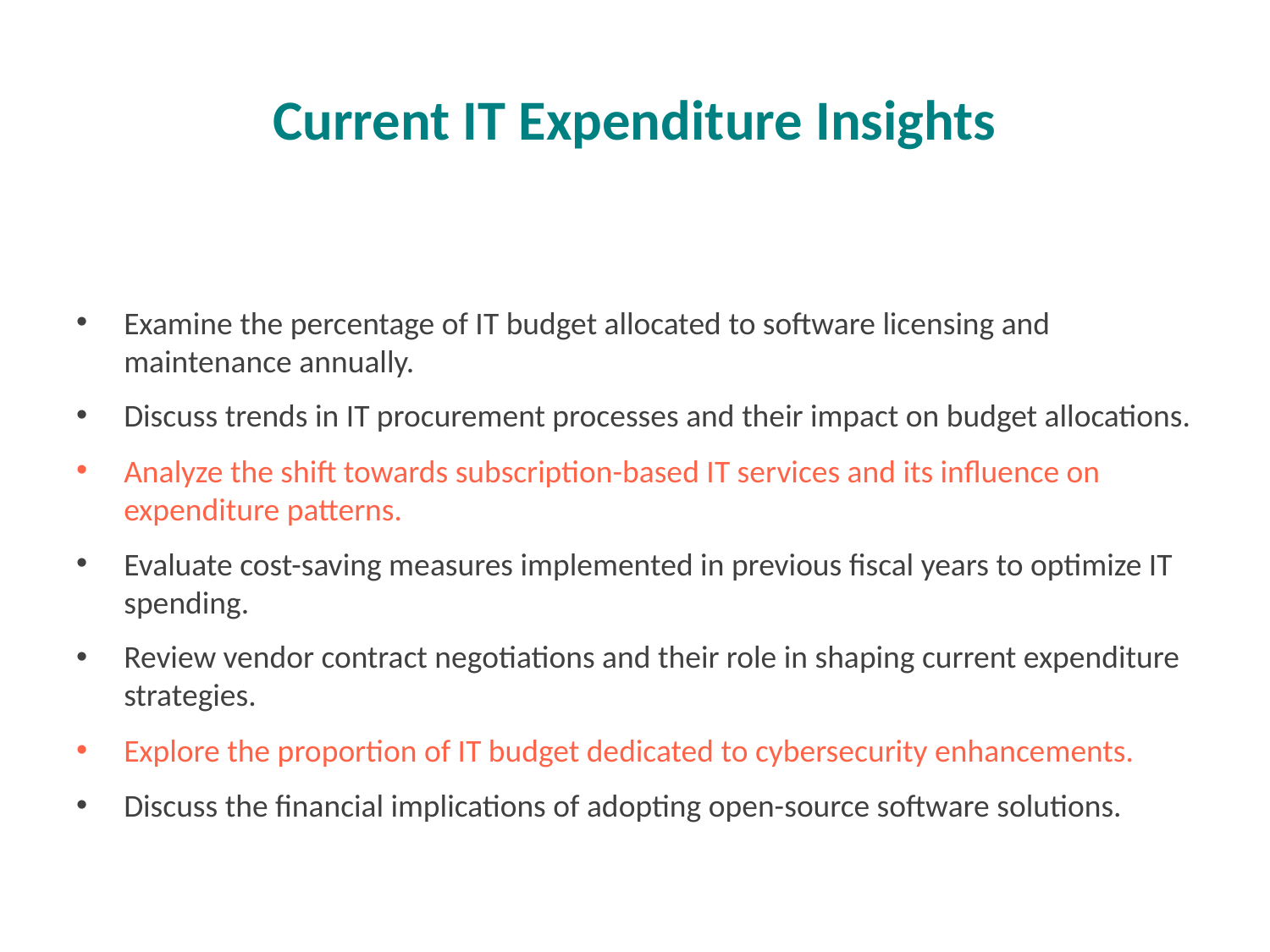

# Current IT Expenditure Insights

Examine the percentage of IT budget allocated to software licensing and maintenance annually.
Discuss trends in IT procurement processes and their impact on budget allocations.
Analyze the shift towards subscription-based IT services and its influence on expenditure patterns.
Evaluate cost-saving measures implemented in previous fiscal years to optimize IT spending.
Review vendor contract negotiations and their role in shaping current expenditure strategies.
Explore the proportion of IT budget dedicated to cybersecurity enhancements.
Discuss the financial implications of adopting open-source software solutions.